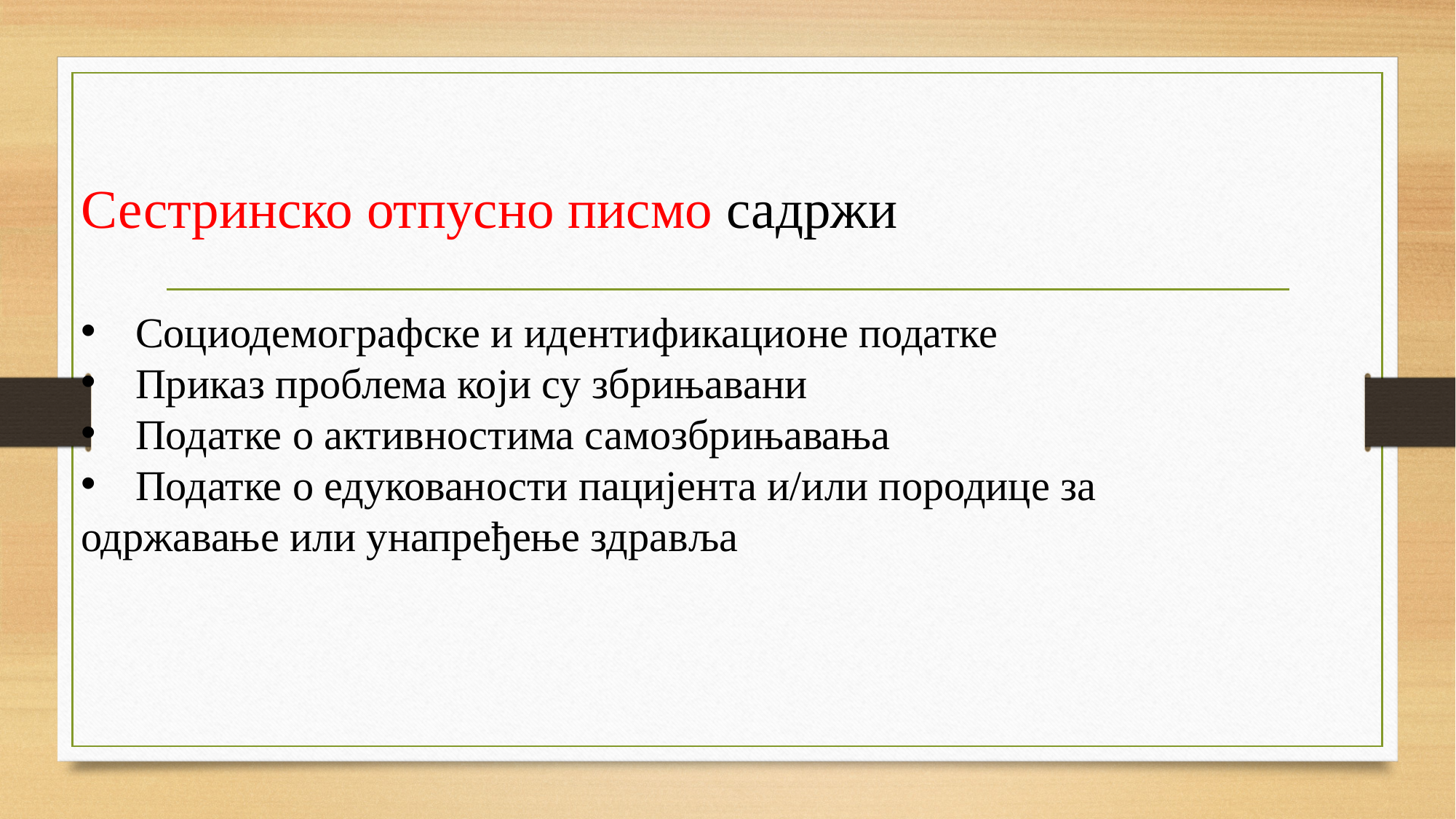

Сестринско отпусно писмо садржи

Социодемографске и идентификационе податке
Приказ проблема који су збрињавани
Податке о активностима самозбрињавања
Податке о едукованости пацијента и/или породице за
одржавање или унапређење здравља